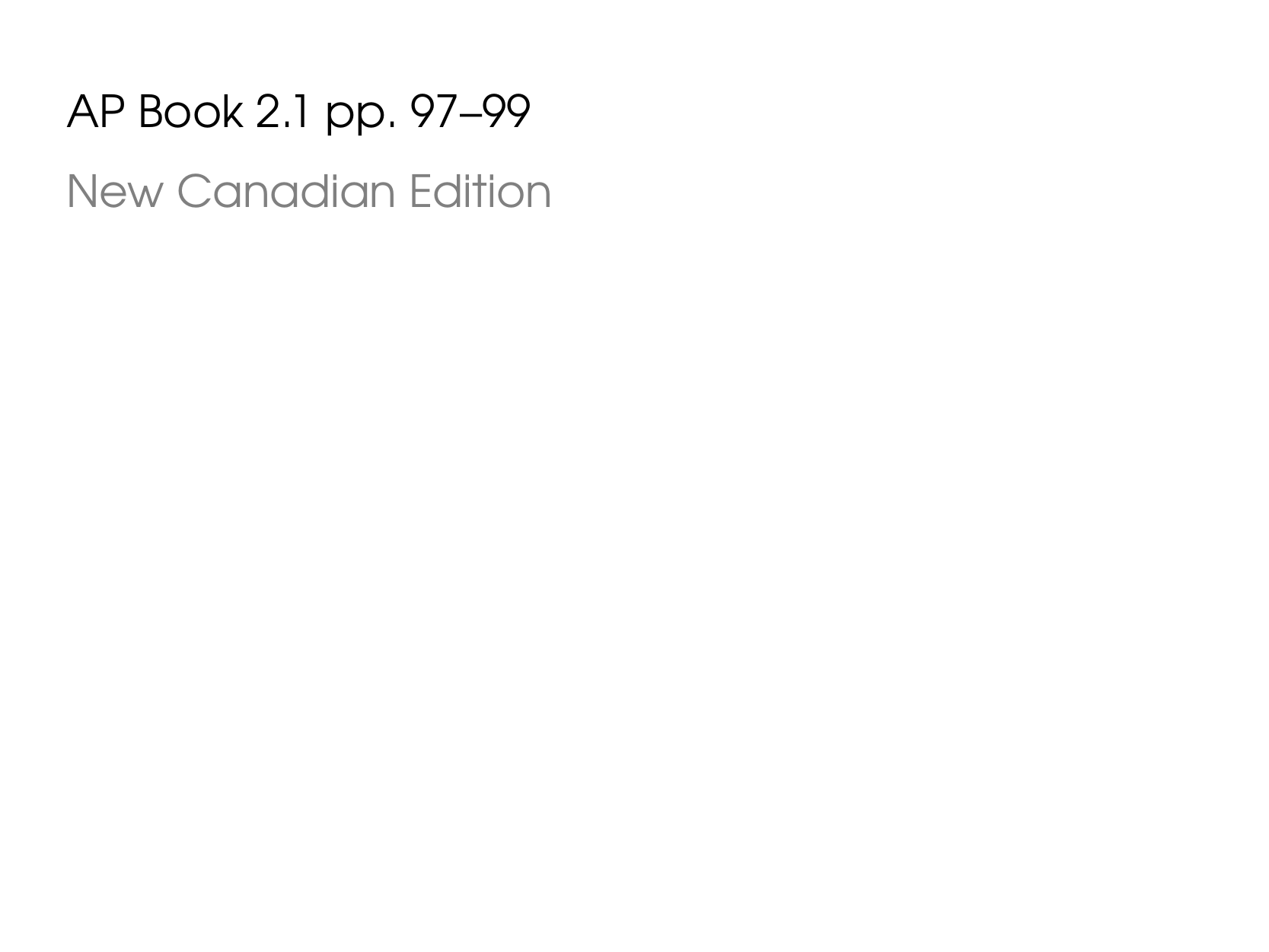

AP Book 2.1 pp. 97–99
New Canadian Edition